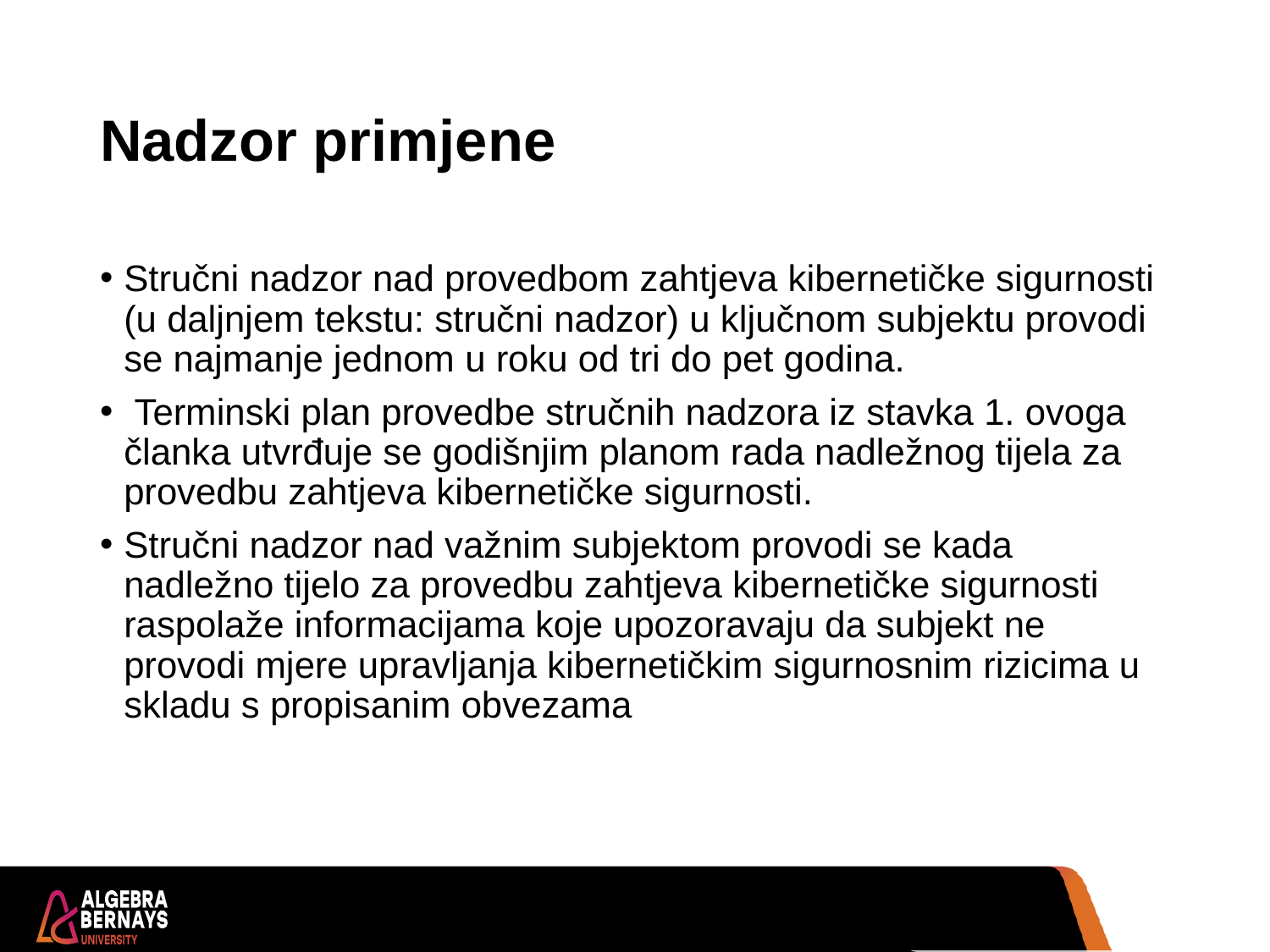

# Nadzor primjene
Stručni nadzor nad provedbom zahtjeva kibernetičke sigurnosti (u daljnjem tekstu: stručni nadzor) u ključnom subjektu provodi se najmanje jednom u roku od tri do pet godina.
 Terminski plan provedbe stručnih nadzora iz stavka 1. ovoga članka utvrđuje se godišnjim planom rada nadležnog tijela za provedbu zahtjeva kibernetičke sigurnosti.
Stručni nadzor nad važnim subjektom provodi se kada nadležno tijelo za provedbu zahtjeva kibernetičke sigurnosti raspolaže informacijama koje upozoravaju da subjekt ne provodi mjere upravljanja kibernetičkim sigurnosnim rizicima u skladu s propisanim obvezama